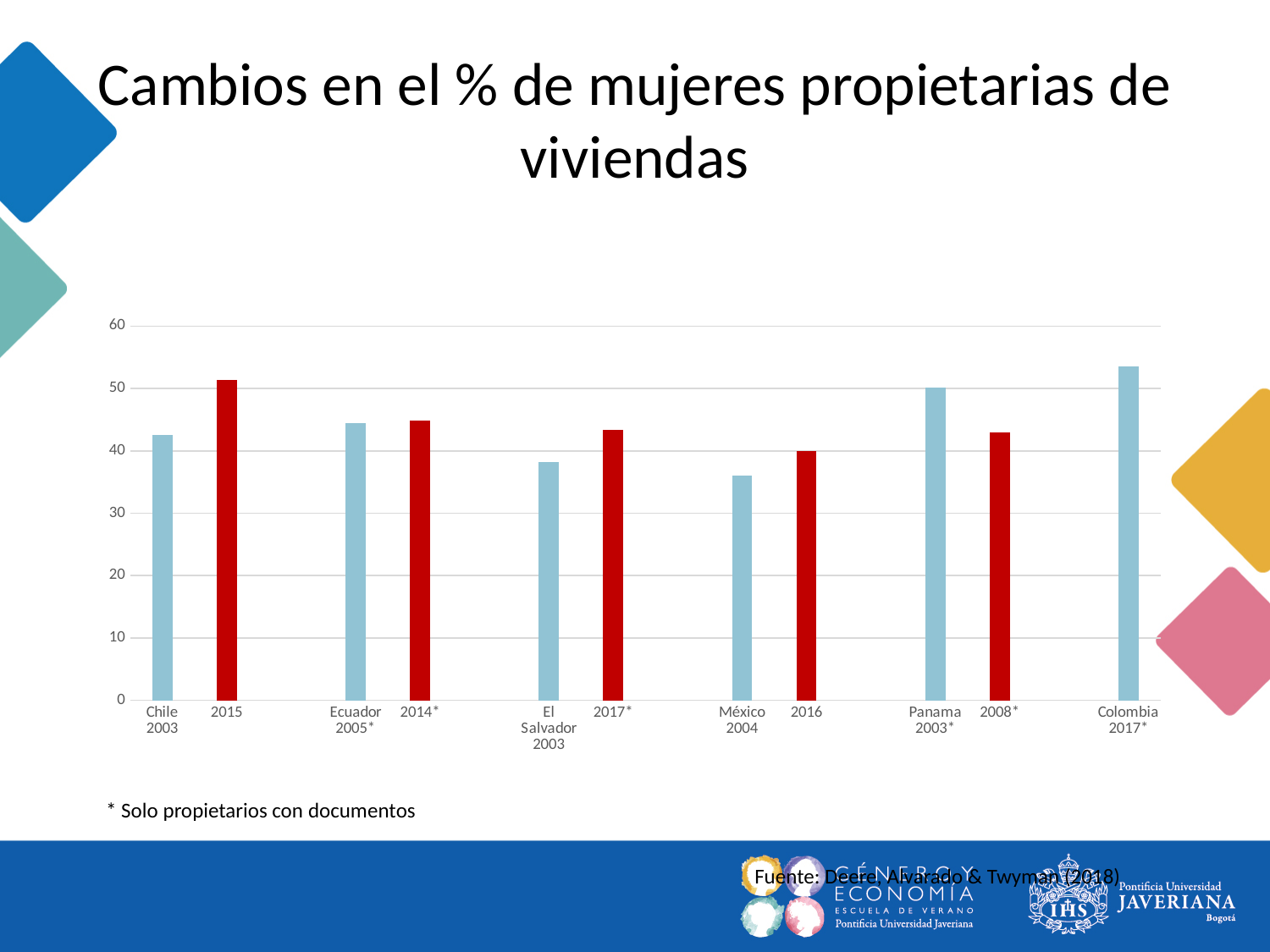

# Cambios en el % de mujeres propietarias de viviendas

### Chart

| Category |  |
|---|---|
| Chile 2003 | 42.5 |
| 2015 | 51.4 |
|  | None |
| Ecuador 2005* | 44.4 |
| 2014* | 44.8 |
|  | None |
| El Salvador 2003 | 38.2 |
| 2017* | 43.3 |
|  | None |
| México 2004 | 36.0 |
| 2016 | 39.9 |
|  | None |
| Panama 2003* | 50.2 |
| 2008* | 42.9 |
|  | None |
| Colombia 2017* | 53.5 |
* Solo propietarios con documentos
Fuente: Deere, Alvarado & Twyman (2018)